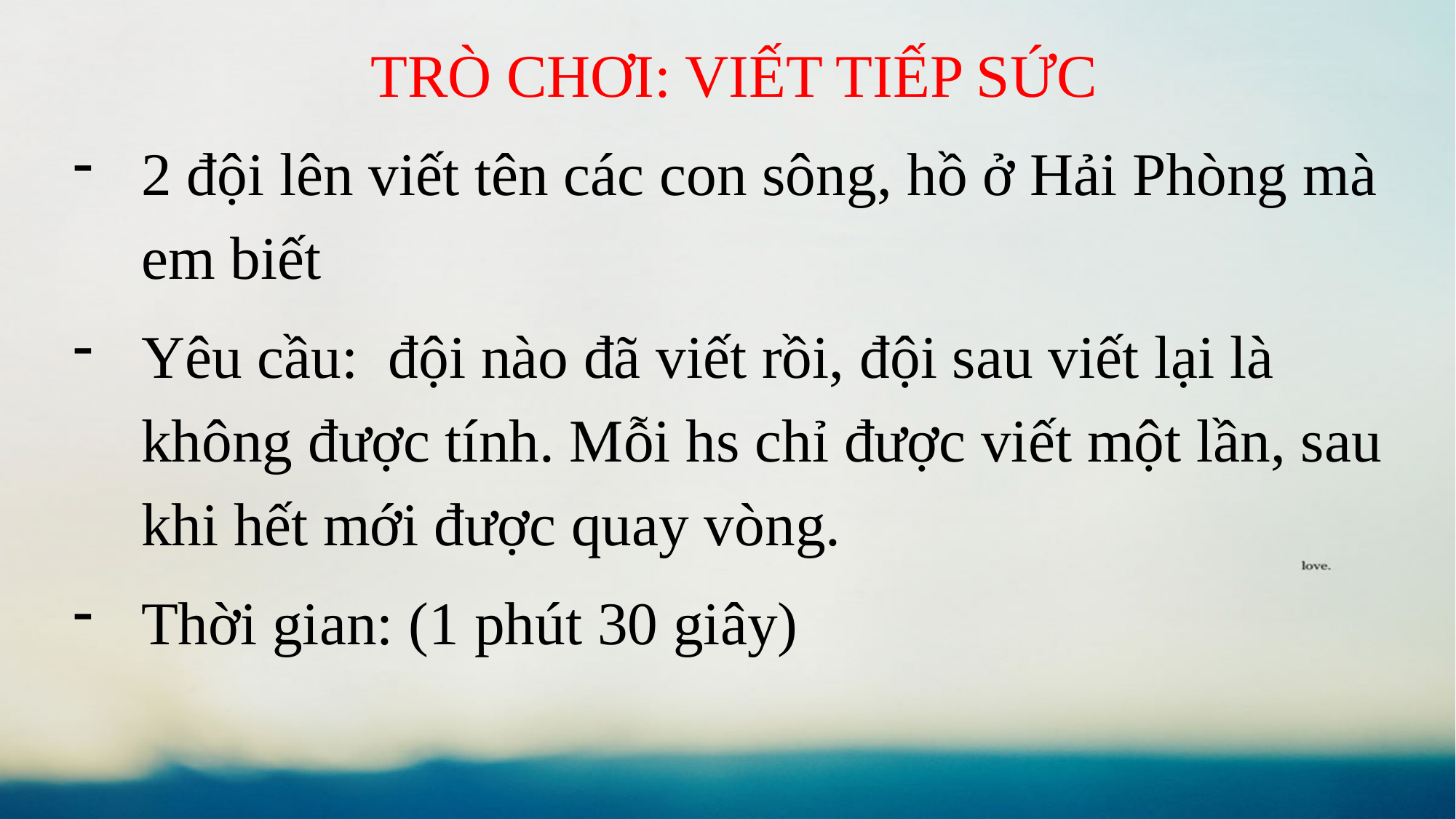

TRÒ CHƠI: VIẾT TIẾP SỨC
2 đội lên viết tên các con sông, hồ ở Hải Phòng mà em biết
Yêu cầu:  đội nào đã viết rồi, đội sau viết lại là không được tính. Mỗi hs chỉ được viết một lần, sau khi hết mới được quay vòng.
Thời gian: (1 phút 30 giây)